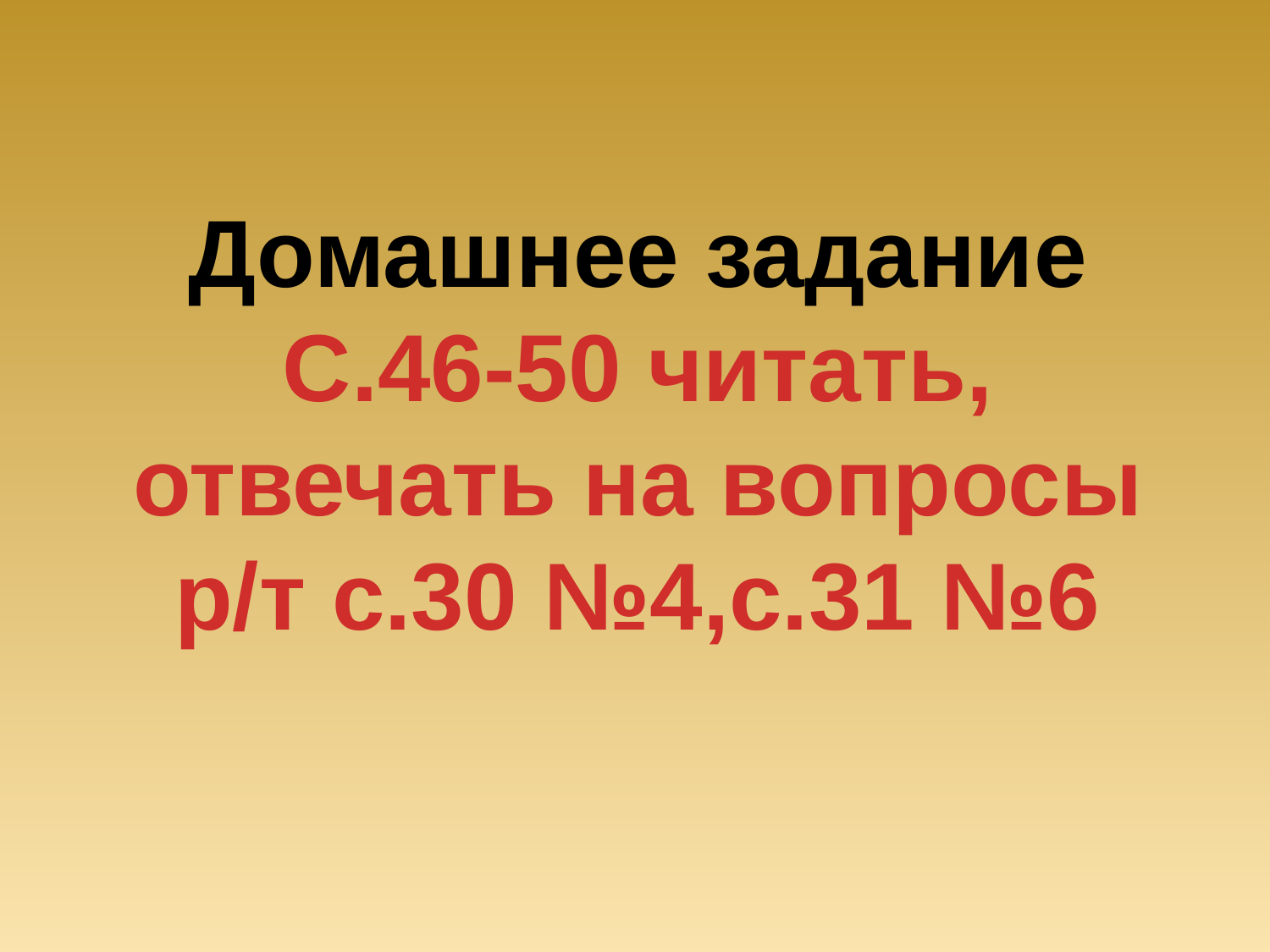

Домашнее задание
С.46-50 читать,
отвечать на вопросы
р/т с.30 №4,с.31 №6